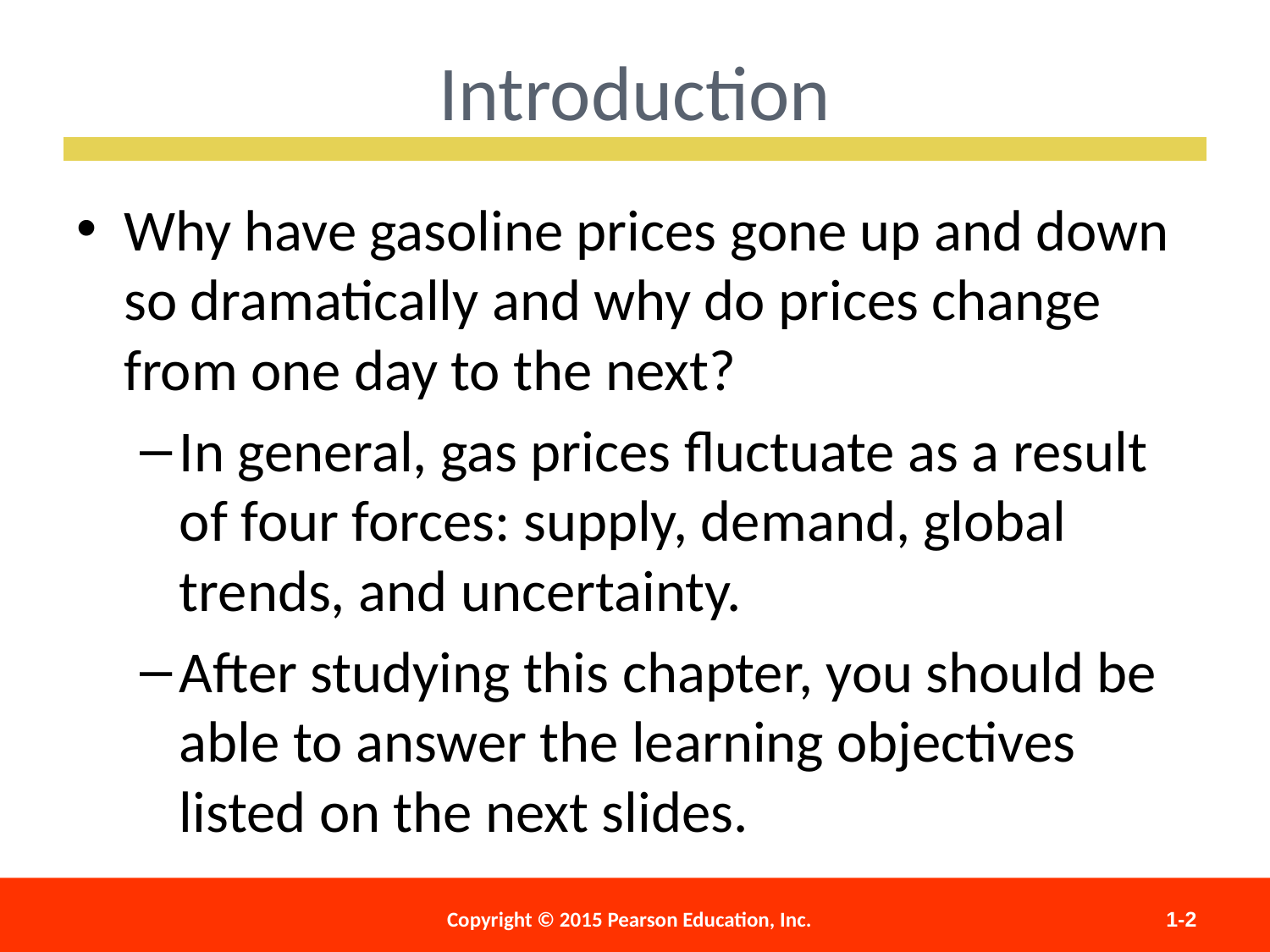

Introduction
Why have gasoline prices gone up and down so dramatically and why do prices change from one day to the next?
In general, gas prices fluctuate as a result of four forces: supply, demand, global trends, and uncertainty.
After studying this chapter, you should be able to answer the learning objectives listed on the next slides.